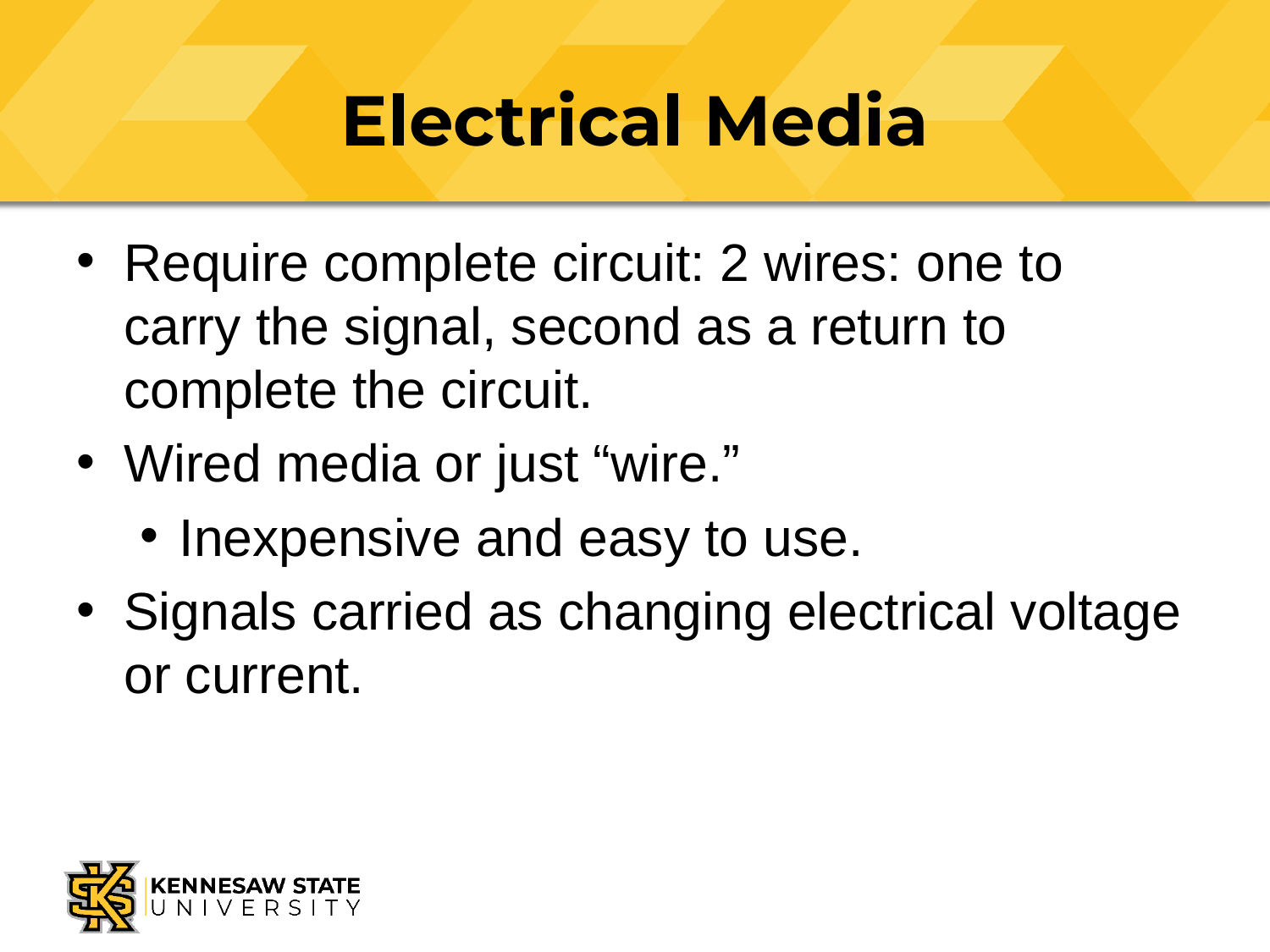

# Electrical Media
Require complete circuit: 2 wires: one to carry the signal, second as a return to complete the circuit.
Wired media or just “wire.”
Inexpensive and easy to use.
Signals carried as changing electrical voltage or current.